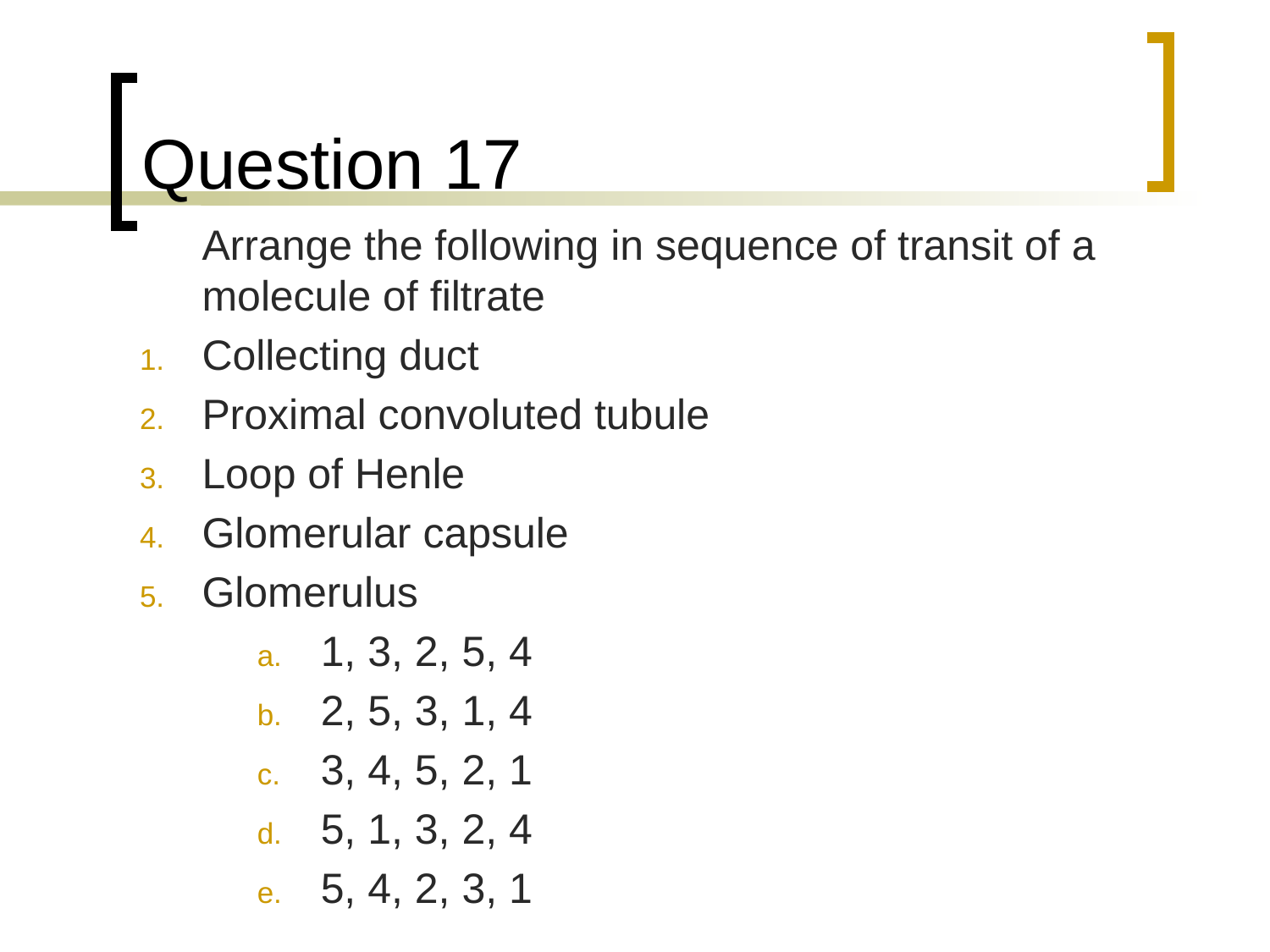

# Question 17
	Arrange the following in sequence of transit of a molecule of filtrate
Collecting duct
Proximal convoluted tubule
Loop of Henle
Glomerular capsule
Glomerulus
1, 3, 2, 5, 4
2, 5, 3, 1, 4
3, 4, 5, 2, 1
5, 1, 3, 2, 4
5, 4, 2, 3, 1